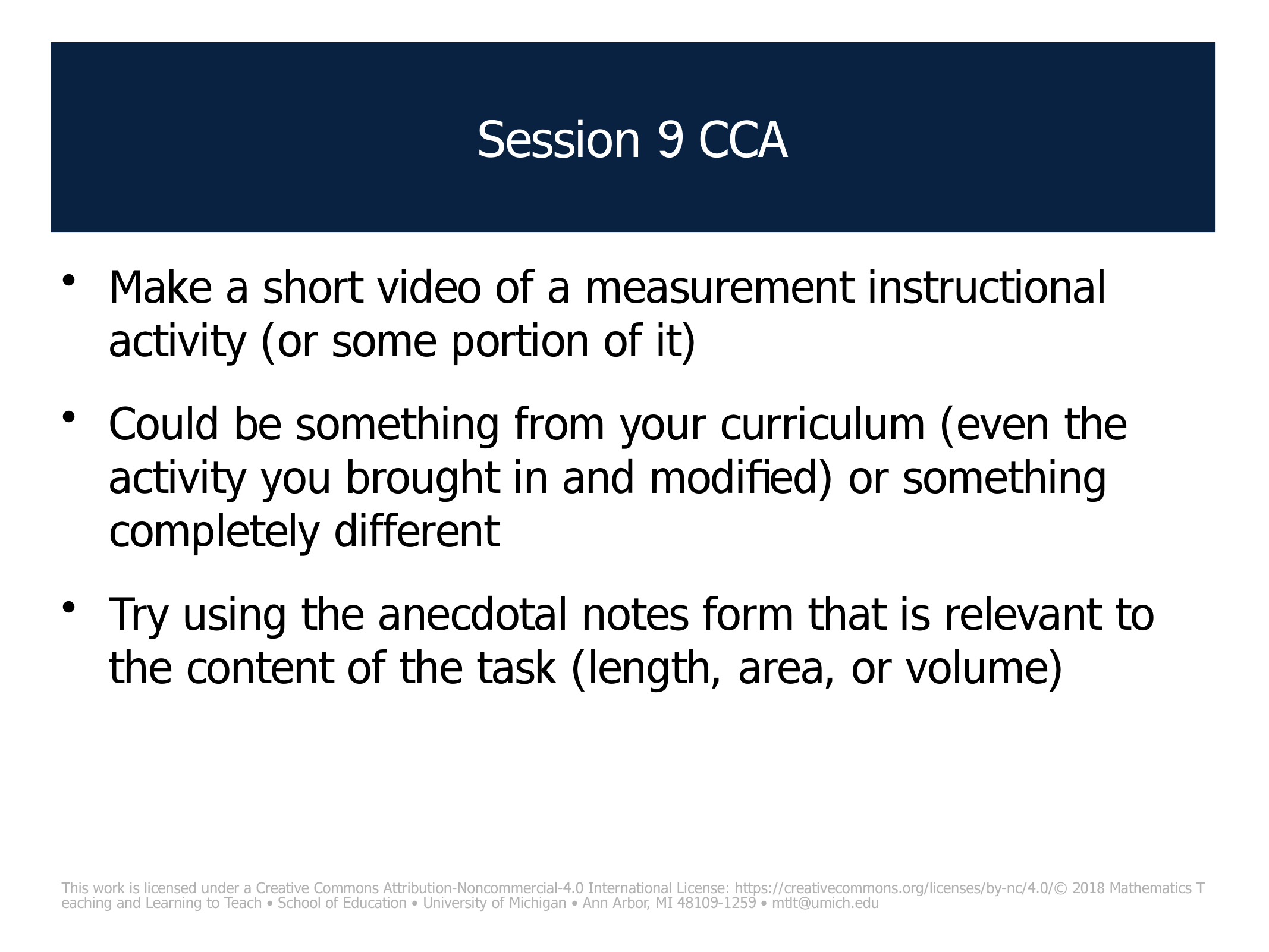

# Session 9 CCA
Make a short video of a measurement instructional activity (or some portion of it)
Could be something from your curriculum (even the activity you brought in and modified) or something completely different
Try using the anecdotal notes form that is relevant to the content of the task (length, area, or volume)
This work is licensed under a Creative Commons Attribution-Noncommercial-4.0 International License: https://creativecommons.org/licenses/by-nc/4.0/
© 2018 Mathematics Teaching and Learning to Teach • School of Education • University of Michigan • Ann Arbor, MI 48109-1259 • mtlt@umich.edu